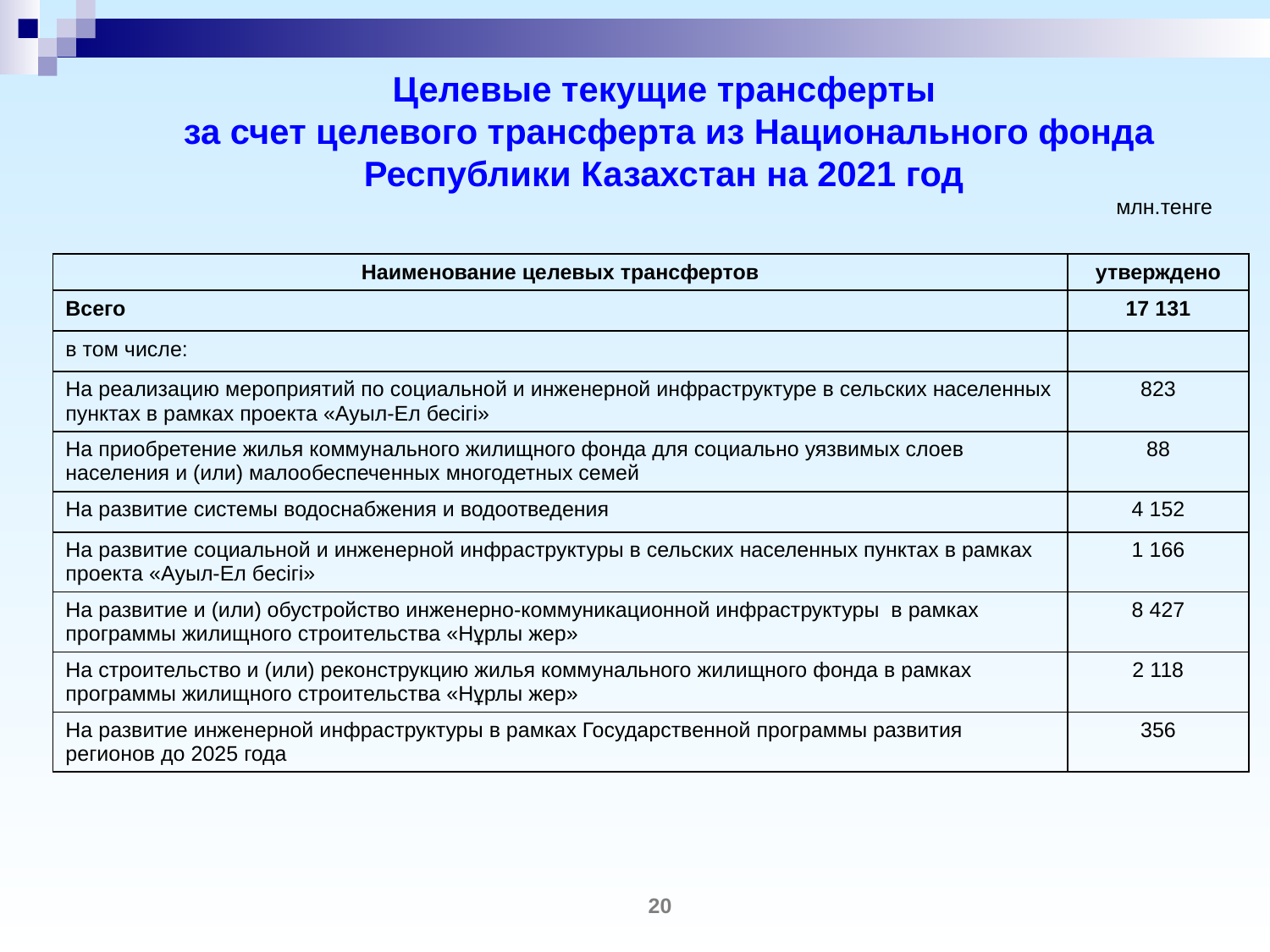

Целевые текущие трансферты
 за счет целевого трансферта из Национального фонда Республики Казахстан на 2021 год
млн.тенге
| Наименование целевых трансфертов | утверждено |
| --- | --- |
| Всего | 17 131 |
| в том числе: |  |
| На реализацию мероприятий по социальной и инженерной инфраструктуре в сельских населенных пунктах в рамках проекта «Ауыл-Ел бесігі» | 823 |
| На приобретение жилья коммунального жилищного фонда для социально уязвимых слоев населения и (или) малообеспеченных многодетных семей | 88 |
| На развитие системы водоснабжения и водоотведения | 4 152 |
| На развитие социальной и инженерной инфраструктуры в сельских населенных пунктах в рамках проекта «Ауыл-Ел бесігі» | 1 166 |
| На развитие и (или) обустройство инженерно-коммуникационной инфраструктуры в рамках программы жилищного строительства «Нұрлы жер» | 8 427 |
| На строительство и (или) реконструкцию жилья коммунального жилищного фонда в рамках программы жилищного строительства «Нұрлы жер» | 2 118 |
| На развитие инженерной инфраструктуры в рамках Государственной программы развития регионов до 2025 года | 356 |
20